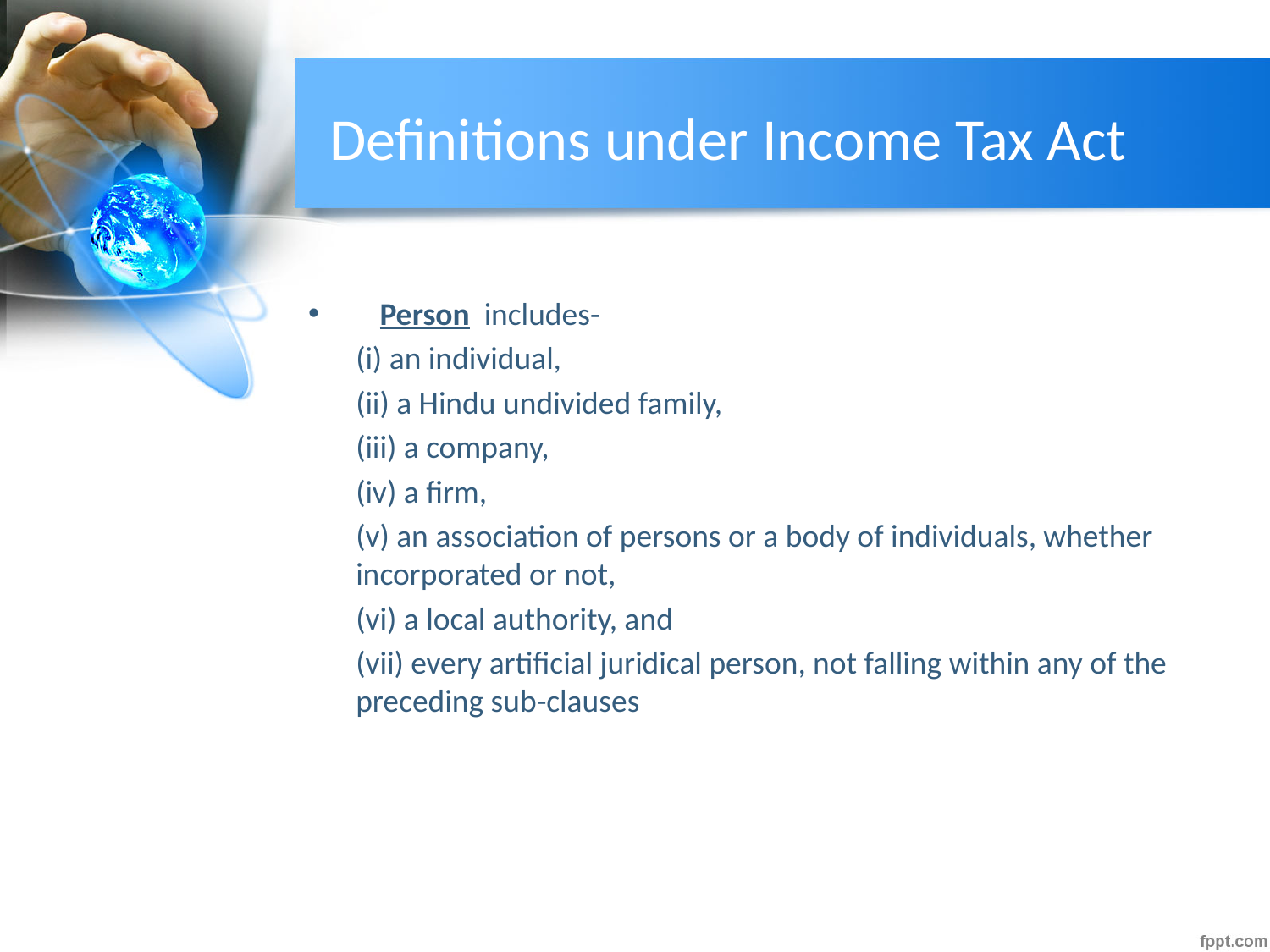

# Definitions under Income Tax Act

Person  includes-
	(i) an individual,
	(ii) a Hindu undivided family,
	(iii) a company,
	(iv) a firm,
	(v) an association of persons or a body of individuals, whether incorporated or not,
	(vi) a local authority, and
	(vii) every artificial juridical person, not falling within any of the preceding sub-clauses